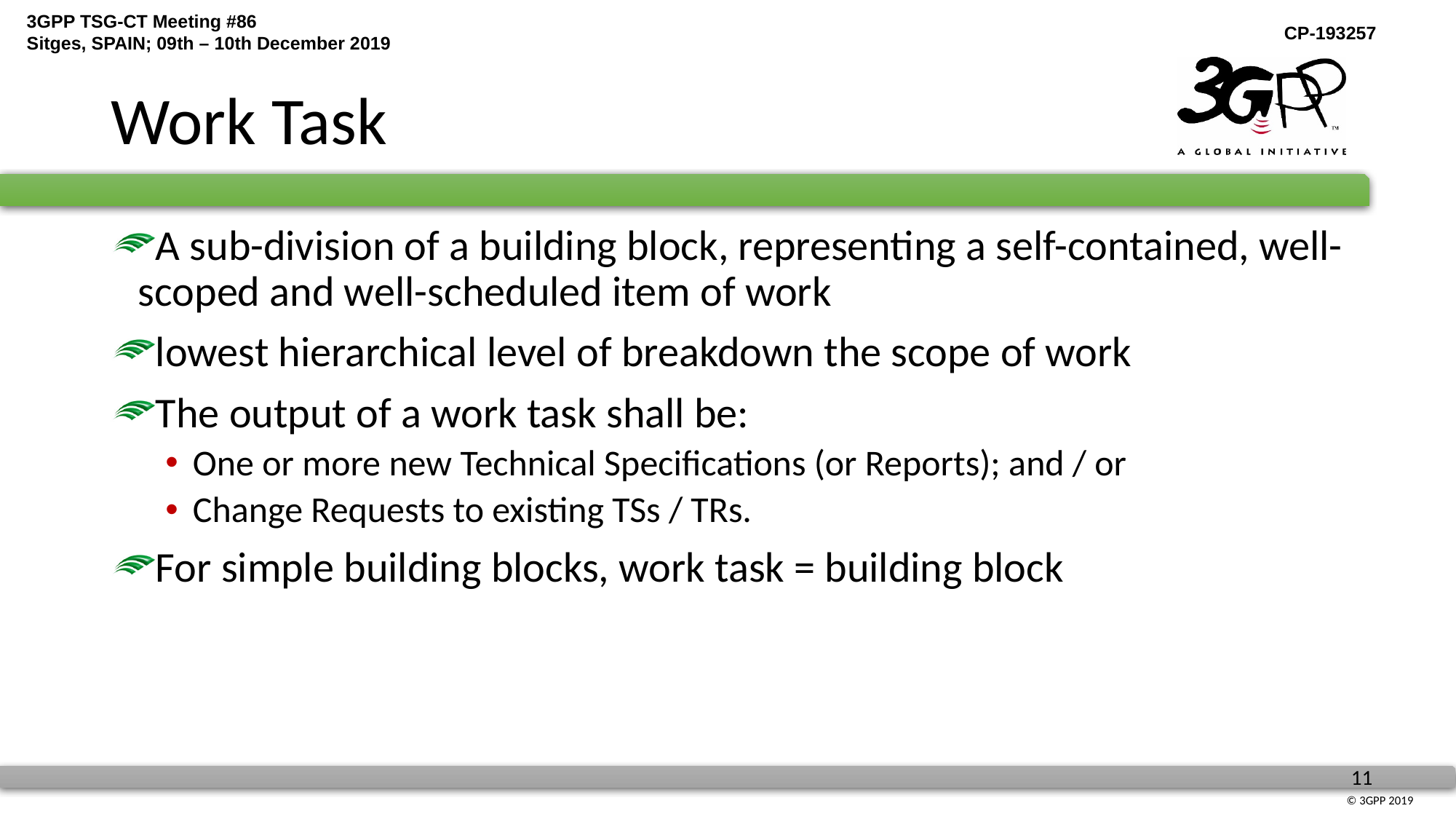

# Work Task
A sub-division of a building block, representing a self-contained, well-scoped and well-scheduled item of work
lowest hierarchical level of breakdown the scope of work
The output of a work task shall be:
One or more new Technical Specifications (or Reports); and / or
Change Requests to existing TSs / TRs.
For simple building blocks, work task = building block